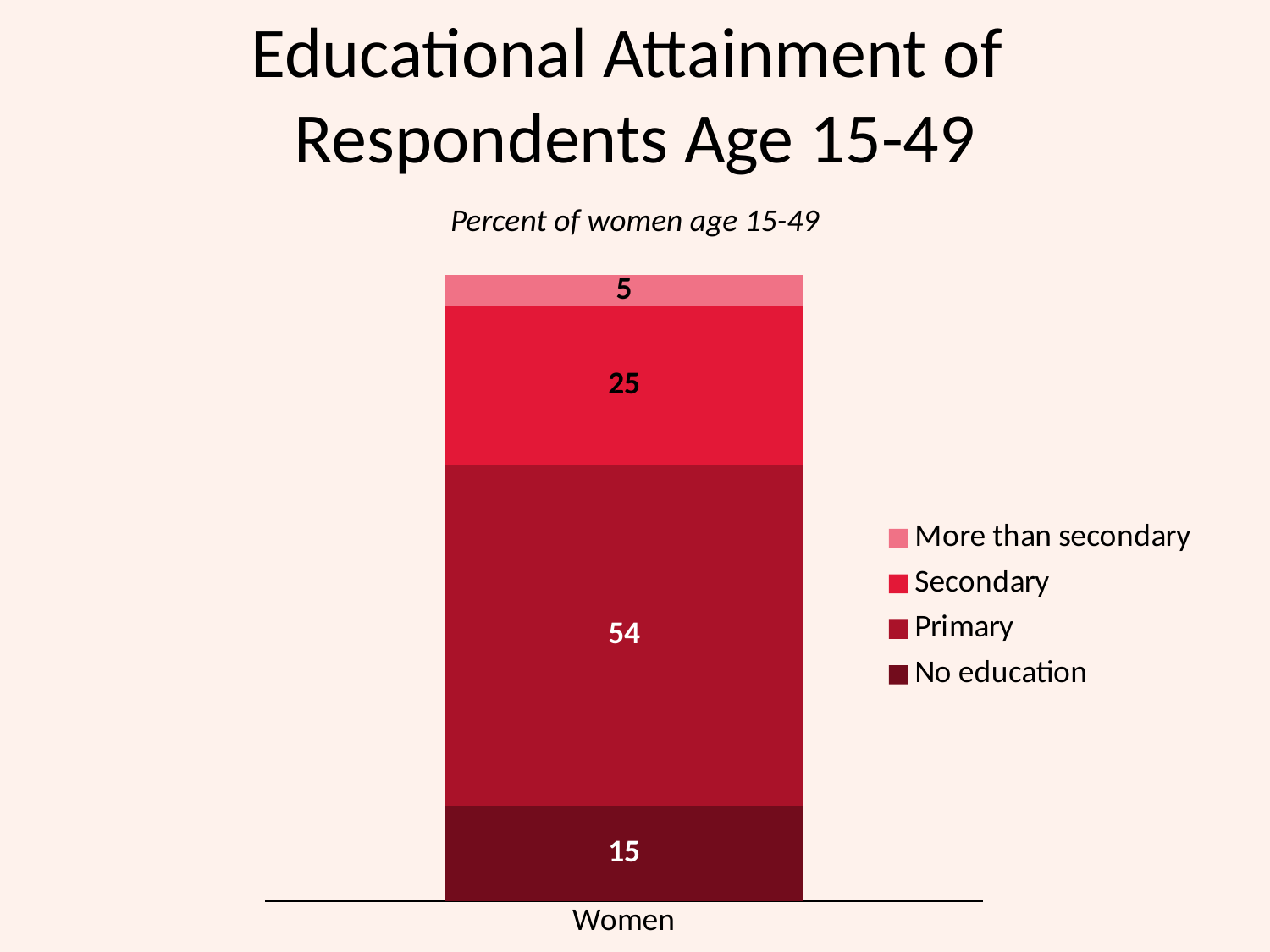

# Educational Attainment of Respondents Age 15-49
Percent of women age 15-49

### Chart

| Category | No education | Primary | Secondary | More than secondary |
|---|---|---|---|---|
| Women | 15.0 | 54.0 | 25.0 | 5.0 |